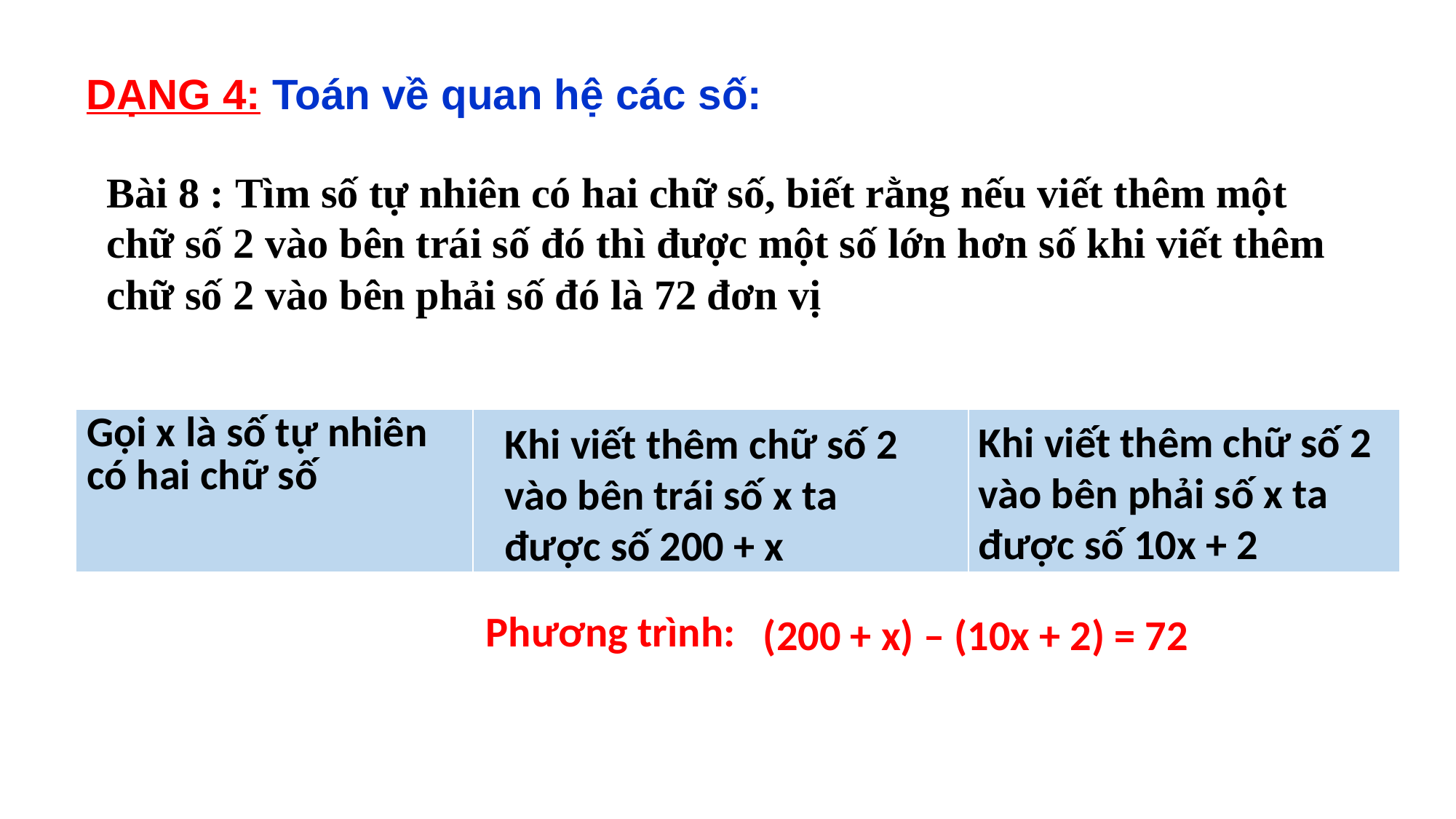

DẠNG 4: Toán về quan hệ các số:
Bài 8 : Tìm số tự nhiên có hai chữ số, biết rằng nếu viết thêm một chữ số 2 vào bên trái số đó thì được một số lớn hơn số khi viết thêm chữ số 2 vào bên phải số đó là 72 đơn vị
| Gọi x là số tự nhiên có hai chữ số |  |  |
| --- | --- | --- |
Khi viết thêm chữ số 2 vào bên phải số x ta được số 10x + 2
Khi viết thêm chữ số 2 vào bên trái số x ta được số 200 + x
Phương trình:
(200 + x) – (10x + 2) = 72